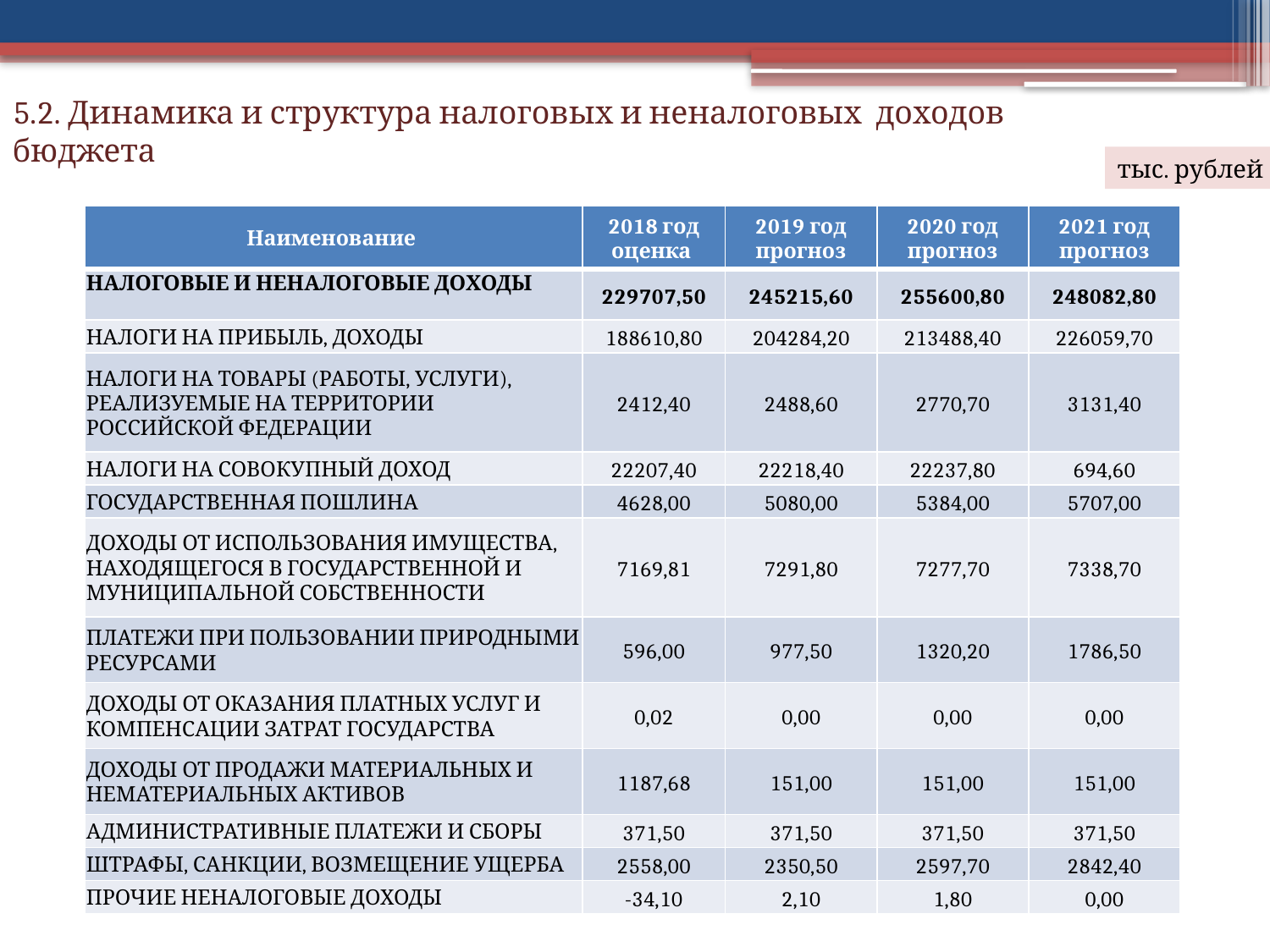

# 5.2. Динамика и структура налоговых и неналоговых  доходов  бюджета
тыс. рублей
| Наименование | 2018 год оценка | 2019 год прогноз | 2020 год прогноз | 2021 год прогноз |
| --- | --- | --- | --- | --- |
| НАЛОГОВЫЕ И НЕНАЛОГОВЫЕ ДОХОДЫ | 229707,50 | 245215,60 | 255600,80 | 248082,80 |
| НАЛОГИ НА ПРИБЫЛЬ, ДОХОДЫ | 188610,80 | 204284,20 | 213488,40 | 226059,70 |
| НАЛОГИ НА ТОВАРЫ (РАБОТЫ, УСЛУГИ), РЕАЛИЗУЕМЫЕ НА ТЕРРИТОРИИ РОССИЙСКОЙ ФЕДЕРАЦИИ | 2412,40 | 2488,60 | 2770,70 | 3131,40 |
| НАЛОГИ НА СОВОКУПНЫЙ ДОХОД | 22207,40 | 22218,40 | 22237,80 | 694,60 |
| ГОСУДАРСТВЕННАЯ ПОШЛИНА | 4628,00 | 5080,00 | 5384,00 | 5707,00 |
| ДОХОДЫ ОТ ИСПОЛЬЗОВАНИЯ ИМУЩЕСТВА, НАХОДЯЩЕГОСЯ В ГОСУДАРСТВЕННОЙ И МУНИЦИПАЛЬНОЙ СОБСТВЕННОСТИ | 7169,81 | 7291,80 | 7277,70 | 7338,70 |
| ПЛАТЕЖИ ПРИ ПОЛЬЗОВАНИИ ПРИРОДНЫМИ РЕСУРСАМИ | 596,00 | 977,50 | 1320,20 | 1786,50 |
| ДОХОДЫ ОТ ОКАЗАНИЯ ПЛАТНЫХ УСЛУГ И КОМПЕНСАЦИИ ЗАТРАТ ГОСУДАРСТВА | 0,02 | 0,00 | 0,00 | 0,00 |
| ДОХОДЫ ОТ ПРОДАЖИ МАТЕРИАЛЬНЫХ И НЕМАТЕРИАЛЬНЫХ АКТИВОВ | 1187,68 | 151,00 | 151,00 | 151,00 |
| АДМИНИСТРАТИВНЫЕ ПЛАТЕЖИ И СБОРЫ | 371,50 | 371,50 | 371,50 | 371,50 |
| ШТРАФЫ, САНКЦИИ, ВОЗМЕЩЕНИЕ УЩЕРБА | 2558,00 | 2350,50 | 2597,70 | 2842,40 |
| ПРОЧИЕ НЕНАЛОГОВЫЕ ДОХОДЫ | -34,10 | 2,10 | 1,80 | 0,00 |